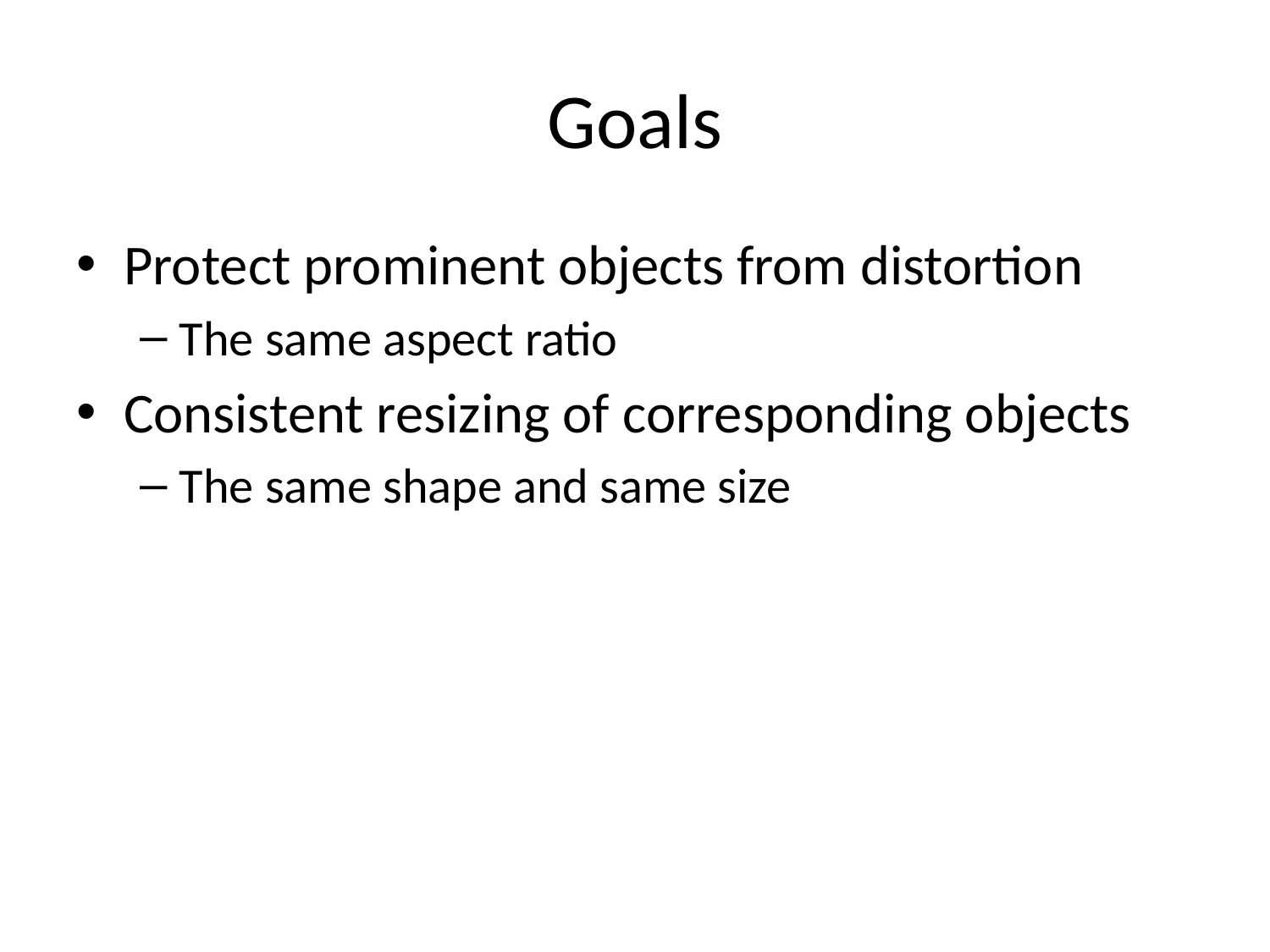

# Goals
Protect prominent objects from distortion
The same aspect ratio
Consistent resizing of corresponding objects
The same shape and same size